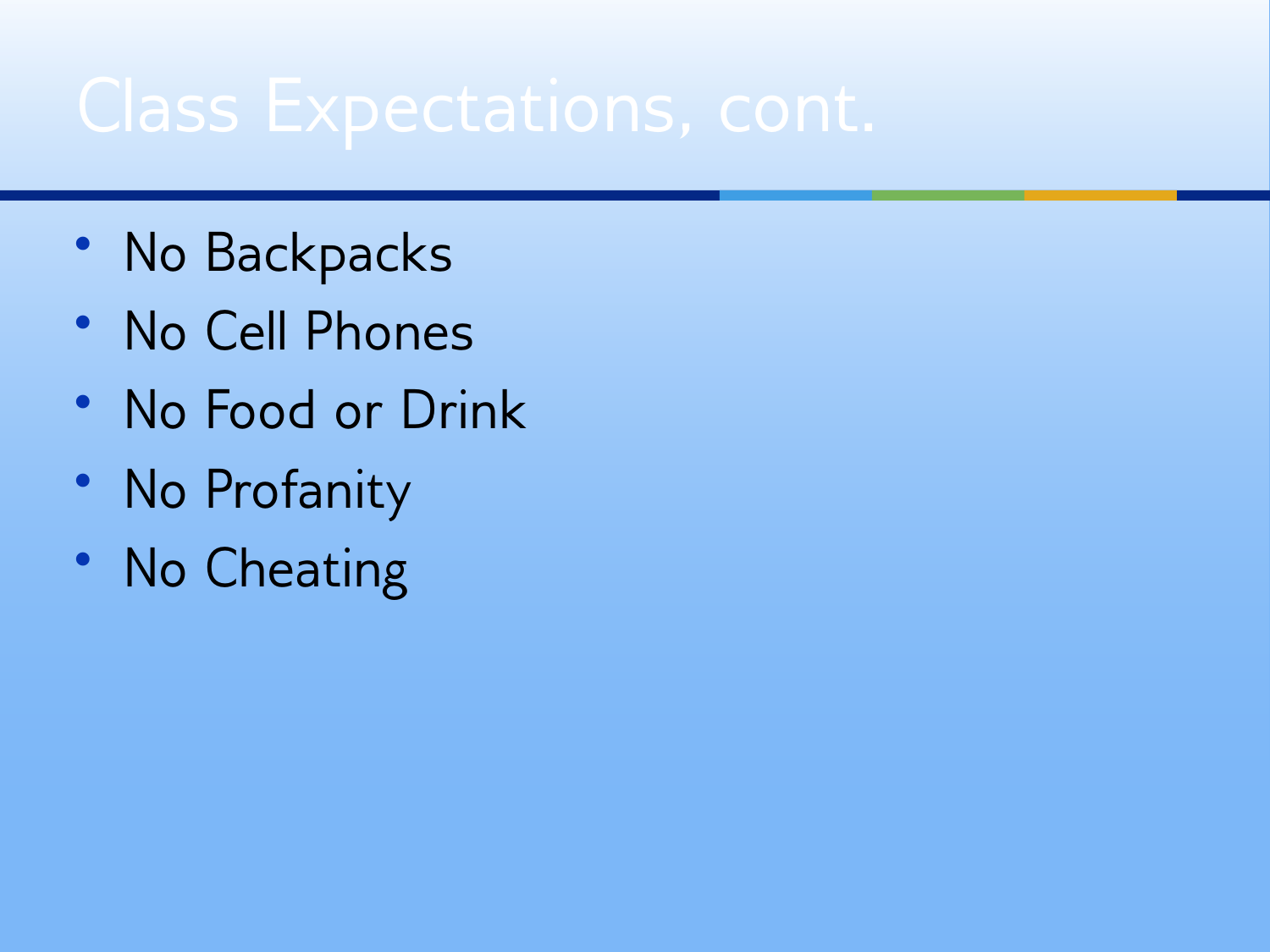

# Class Expectations, cont.
No Backpacks
No Cell Phones
No Food or Drink
No Profanity
No Cheating